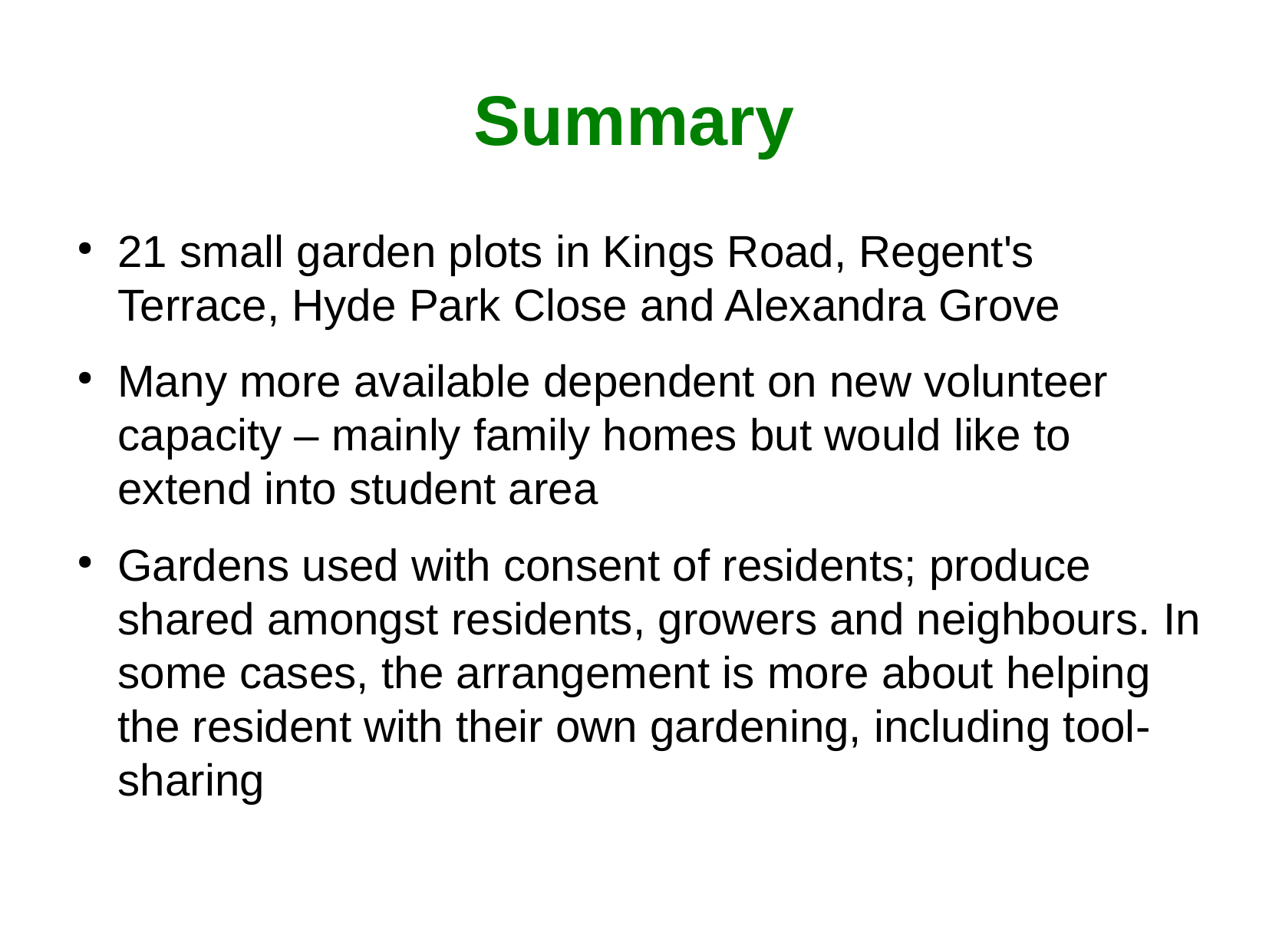

Summary
21 small garden plots in Kings Road, Regent's Terrace, Hyde Park Close and Alexandra Grove
Many more available dependent on new volunteer capacity – mainly family homes but would like to extend into student area
Gardens used with consent of residents; produce shared amongst residents, growers and neighbours. In some cases, the arrangement is more about helping the resident with their own gardening, including tool-sharing